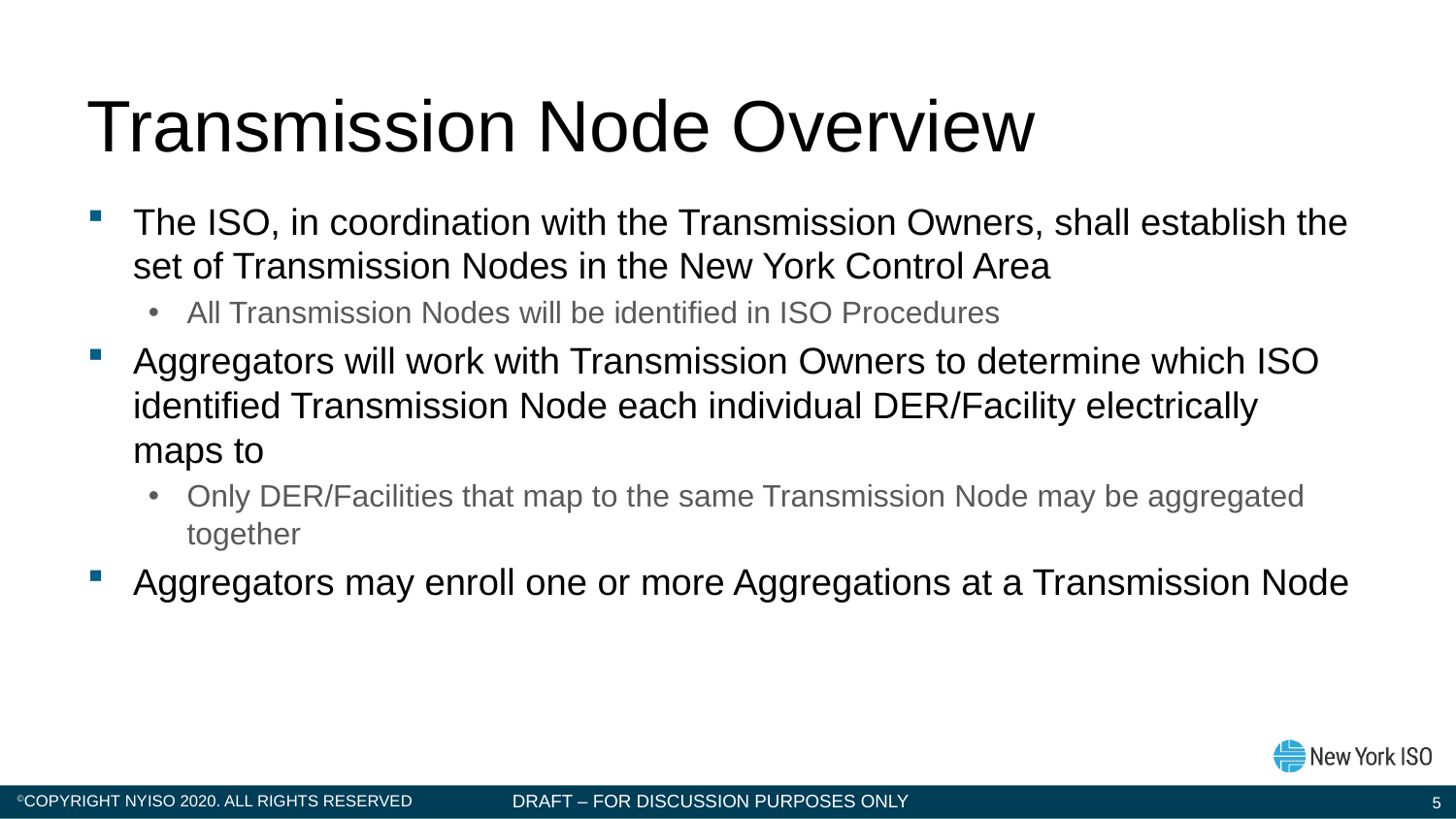

# Transmission Node Overview
The ISO, in coordination with the Transmission Owners, shall establish the set of Transmission Nodes in the New York Control Area
All Transmission Nodes will be identified in ISO Procedures
Aggregators will work with Transmission Owners to determine which ISO identified Transmission Node each individual DER/Facility electrically
maps to
Only DER/Facilities that map to the same Transmission Node may be aggregated together
Aggregators may enroll one or more Aggregations at a Transmission Node